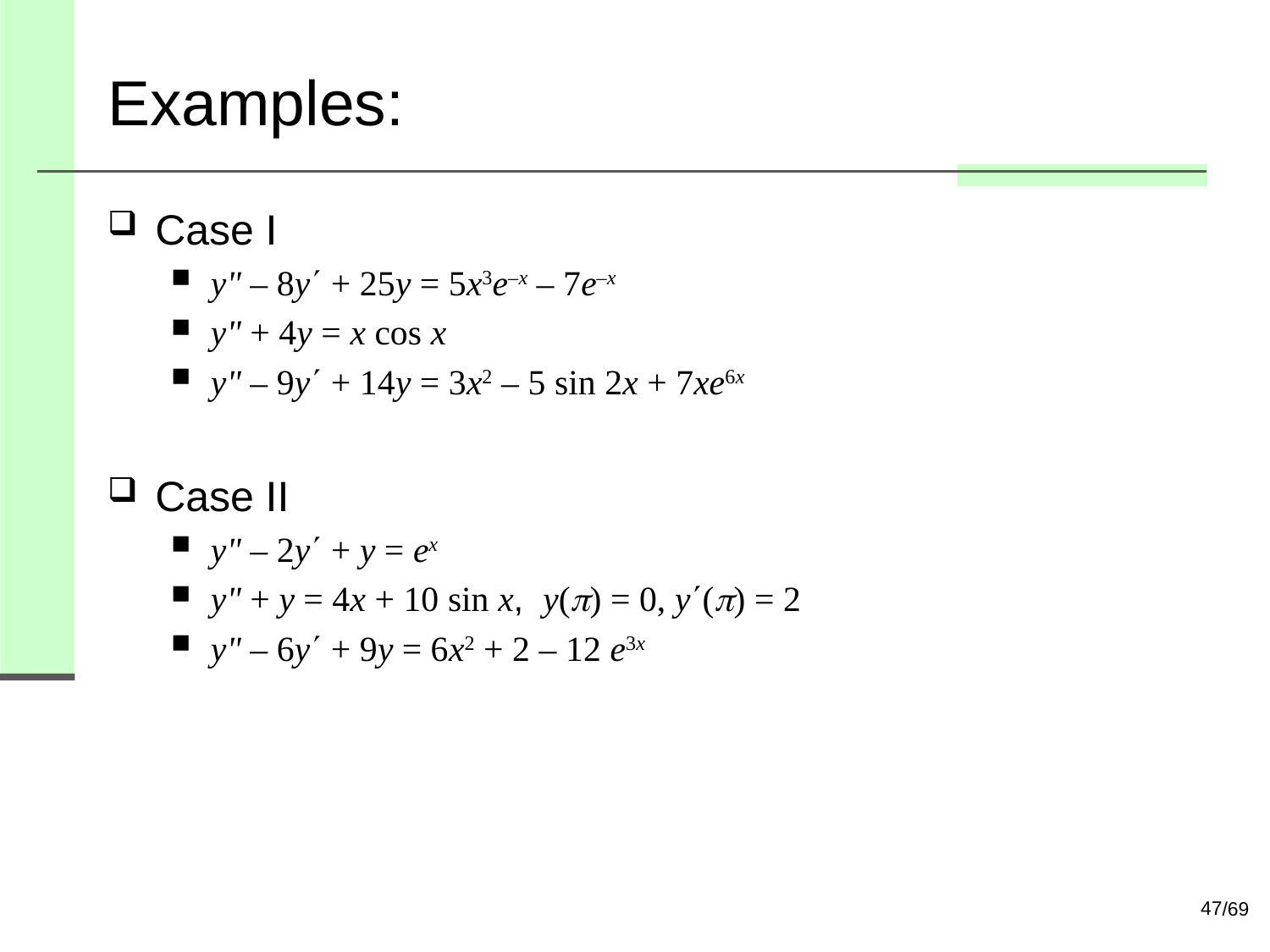

# Examples:
Case I
y" – 8y′ + 25y = 5x3e–x – 7e–x
y" + 4y = x cos x
y" – 9y′ + 14y = 3x2 – 5 sin 2x + 7xe6x

Case II
y" – 2y′ + y = ex
y" + y = 4x + 10 sin x,  y(π) = 0, y′(π) = 2
y" – 6y′ + 9y = 6x2 + 2 – 12 e3x
47